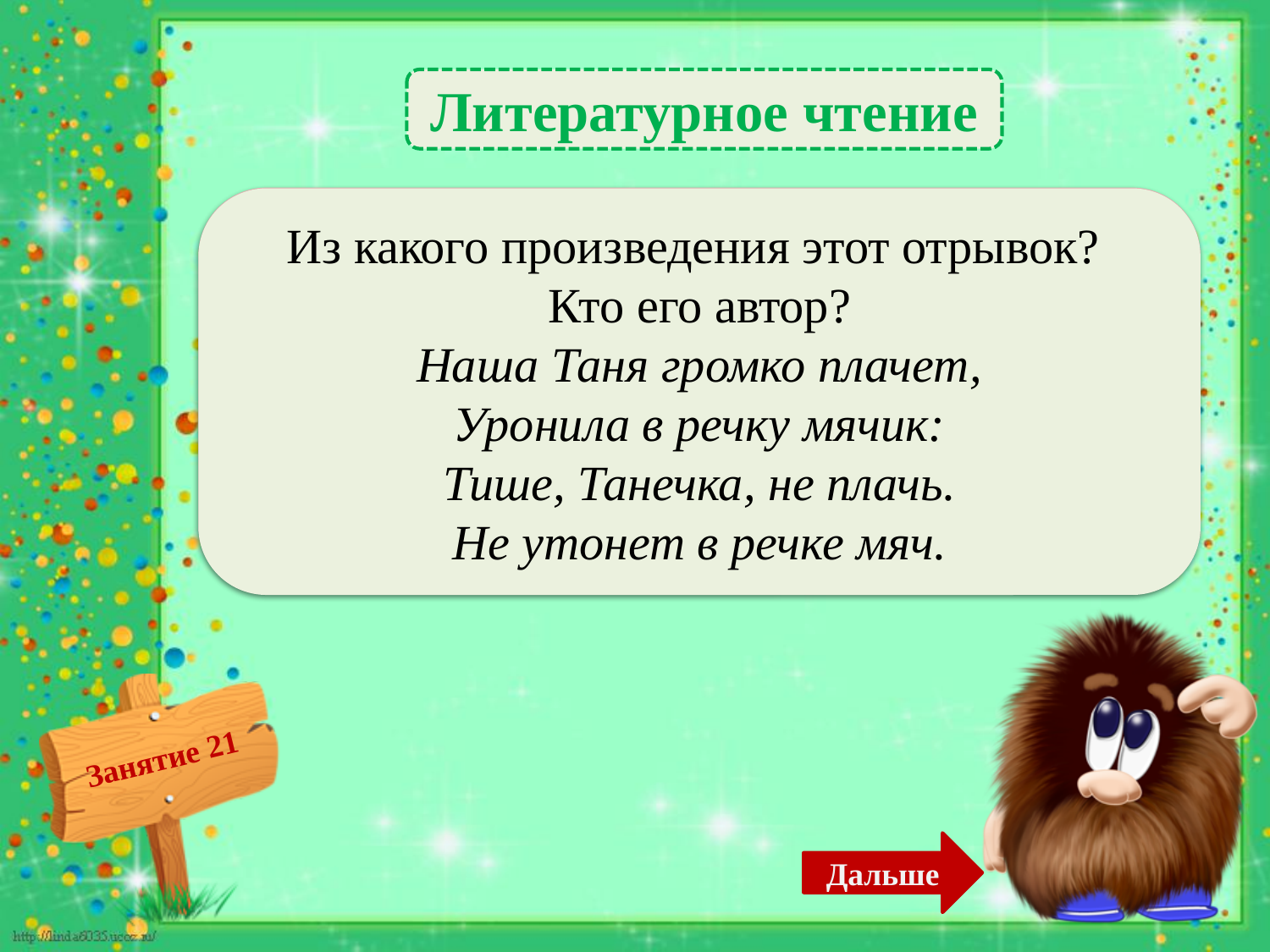

Литературное чтение
 «Наша Таня громко плачет» А. Барто – 2б.
Из какого произведения этот отрывок?
Кто его автор?
Наша Таня громко плачет,
Уронила в речку мячик:
Тише, Танечка, не плачь.
Не утонет в речке мяч.

Дальше